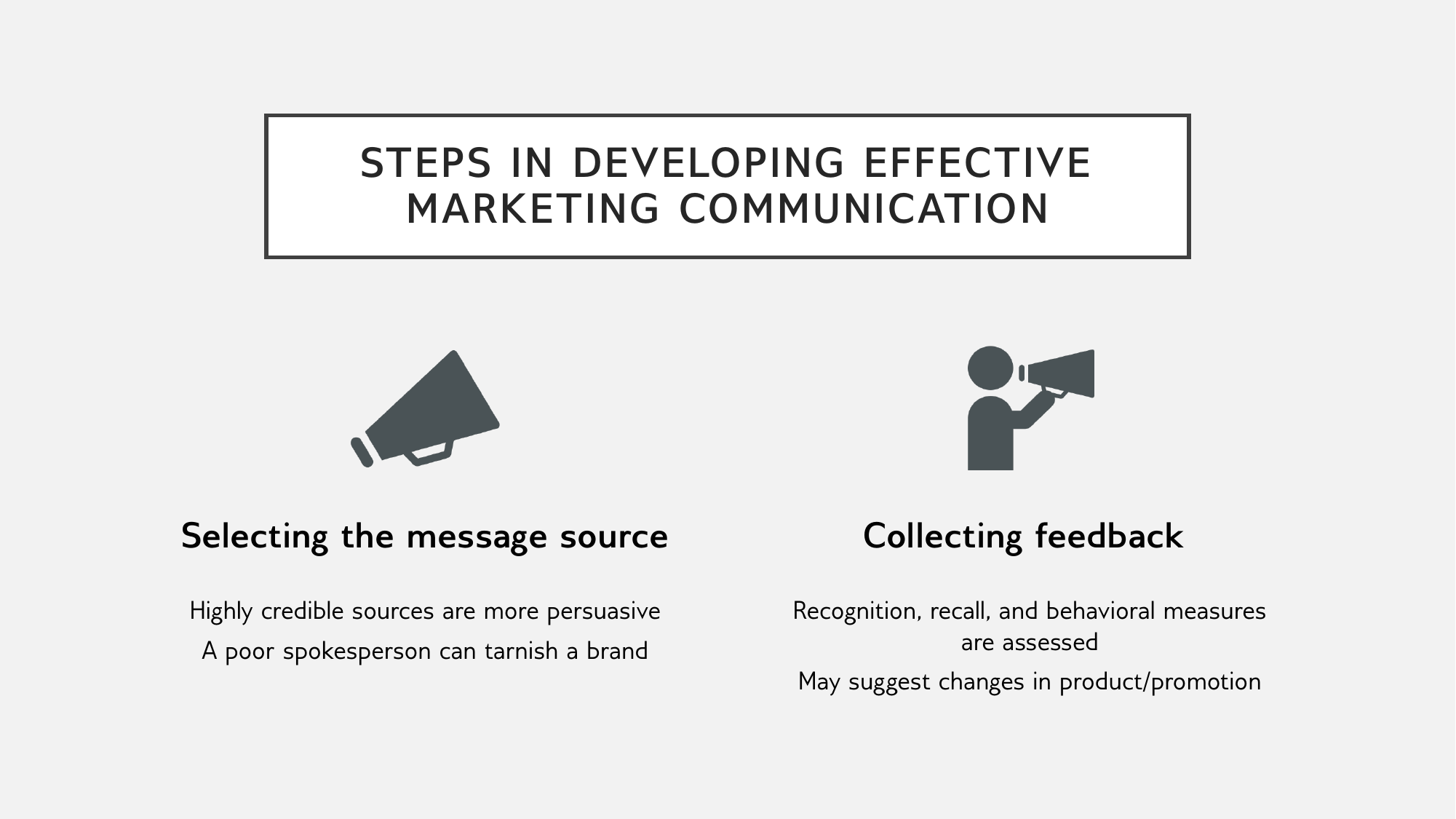

# Steps in Developing Effective Marketing Communication

Selecting the message source
Highly credible sources are more persuasive
A poor spokesperson can tarnish a brand
Collecting feedback
Recognition, recall, and behavioral measures are assessed
May suggest changes in product/promotion